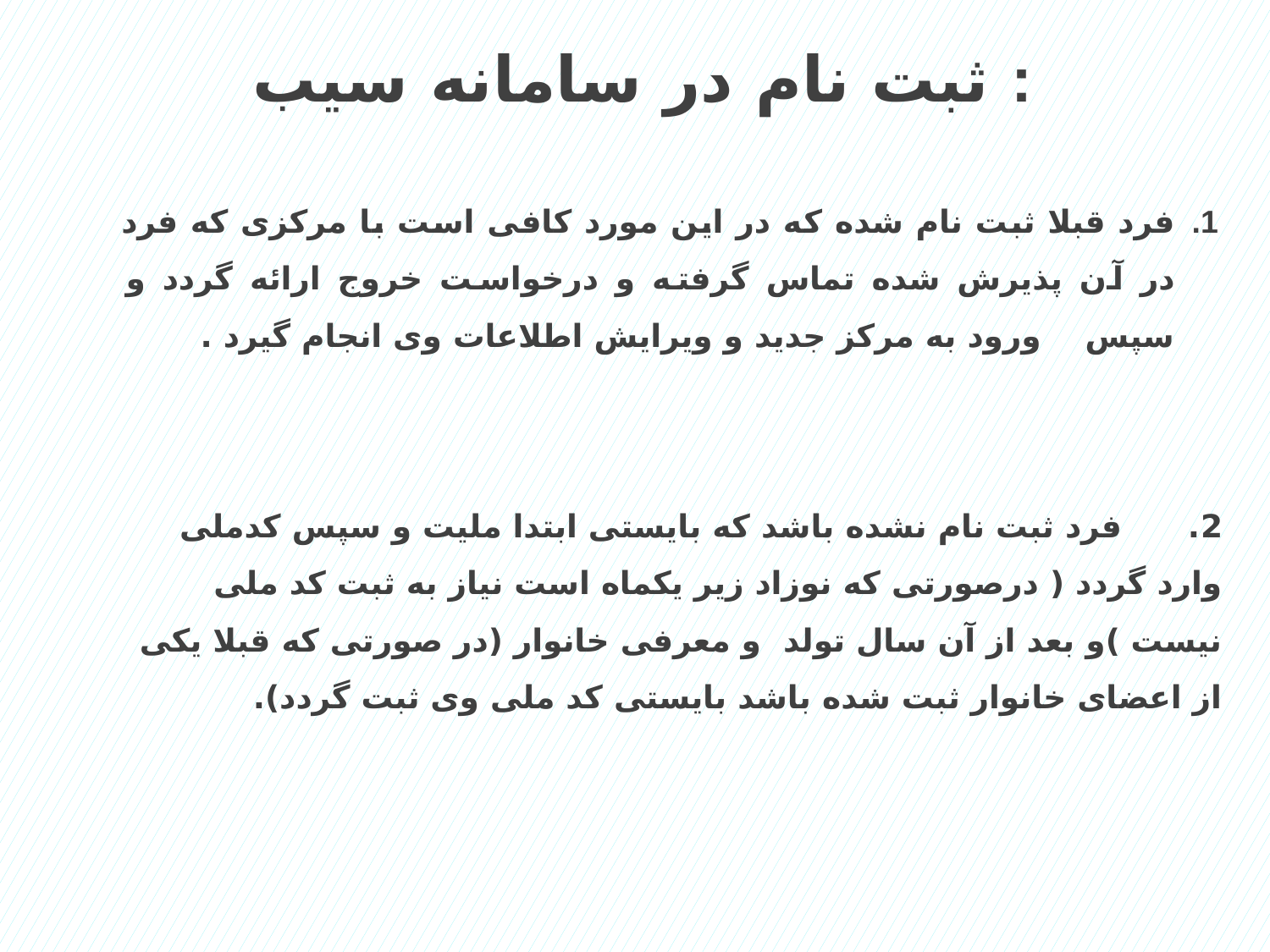

# ثبت نام در سامانه سیب :
فرد قبلا ثبت نام شده که در این مورد کافی است با مرکزی که فرد در آن پذیرش شده تماس گرفته و درخواست خروج ارائه گردد و سپس    ورود به مرکز جدید و ویرایش اطلاعات وی انجام گیرد .

2.      فرد ثبت نام نشده باشد که بایستی ابتدا ملیت و سپس کدملی وارد گردد ( درصورتی که نوزاد زیر یکماه است نیاز به ثبت کد ملی نیست )و بعد از آن سال تولد  و معرفی خانوار (در صورتی که قبلا یکی از اعضای خانوار ثبت شده باشد بایستی کد ملی وی ثبت گردد).